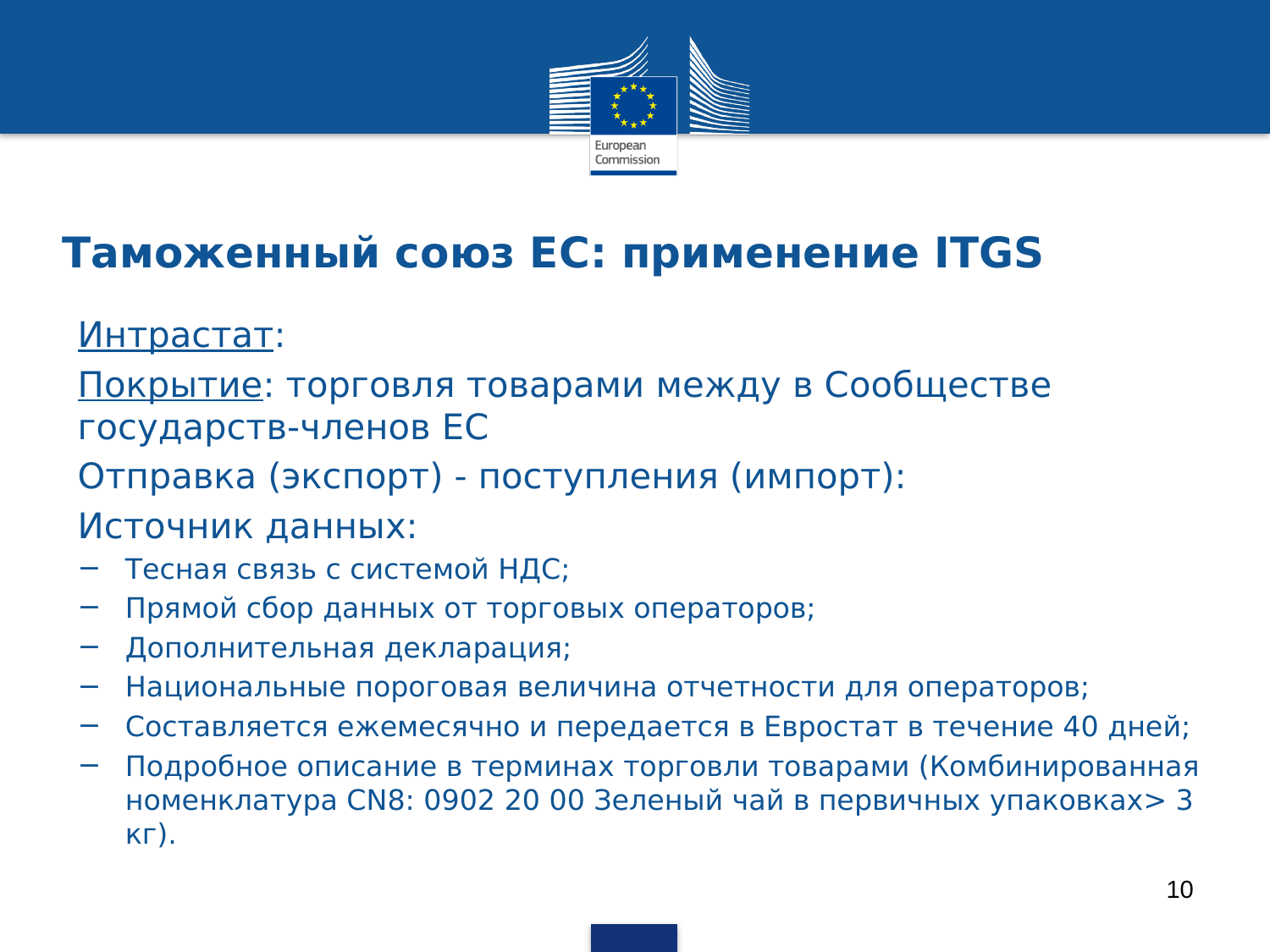

# Таможенный союз ЕС: применение ITGS
Интрастат:
Покрытие: торговля товарами между в Сообществе государств-членов ЕС
Отправка (экспорт) - поступления (импорт):
Источник данных:
Тесная связь с системой НДС;
Прямой сбор данных от торговых операторов;
Дополнительная декларация;
Национальные пороговая величина отчетности для операторов;
Составляется ежемесячно и передается в Евростат в течение 40 дней;
Подробное описание в терминах торговли товарами (Комбинированная номенклатура CN8: 0902 20 00 Зеленый чай в первичных упаковках> 3 кг).
10